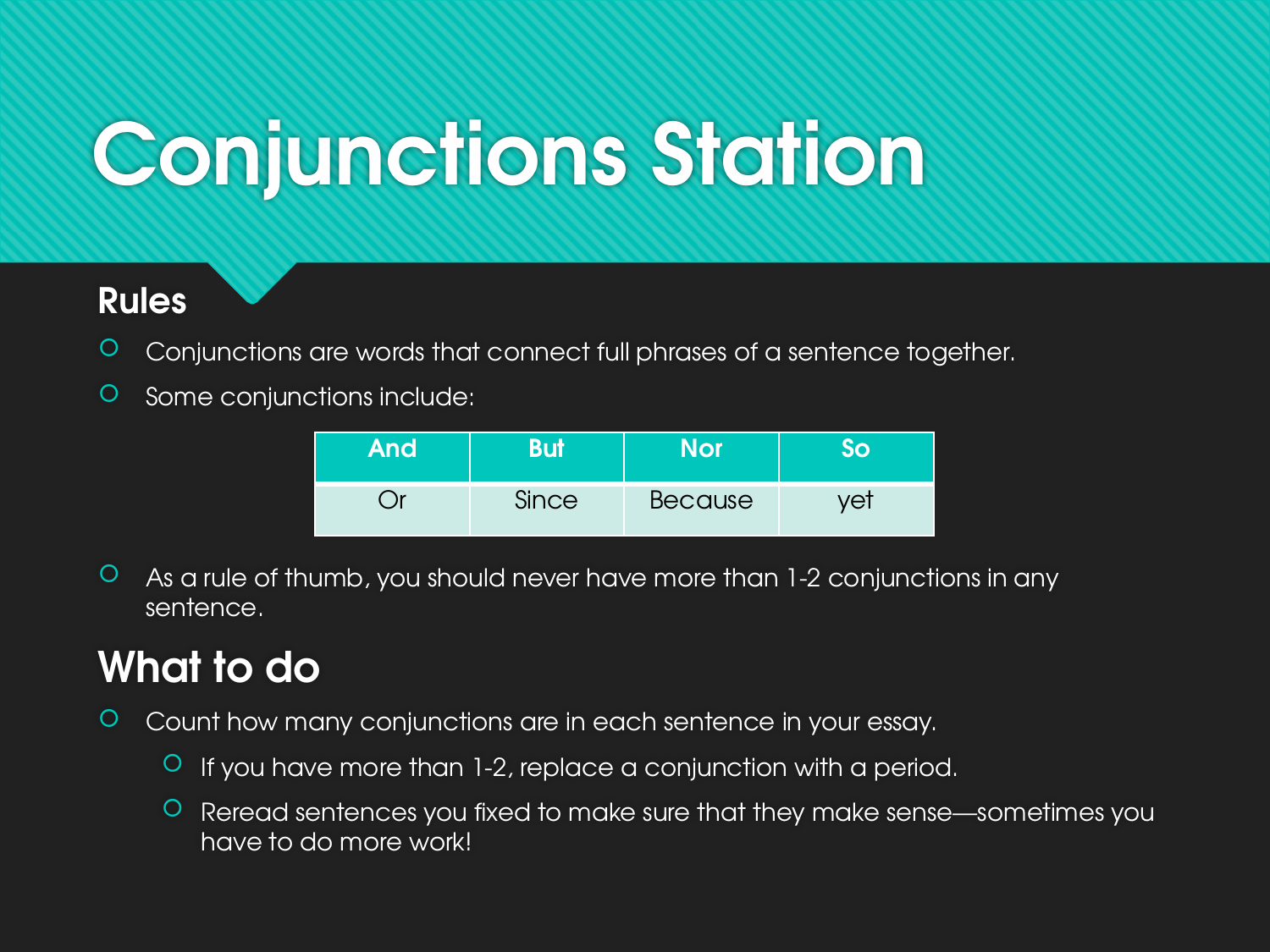

# Conjunctions Station
Rules
Conjunctions are words that connect full phrases of a sentence together.
Some conjunctions include:

As a rule of thumb, you should never have more than 1-2 conjunctions in any sentence.
What to do
Count how many conjunctions are in each sentence in your essay.
If you have more than 1-2, replace a conjunction with a period.
Reread sentences you fixed to make sure that they make sense—sometimes you have to do more work!

| And | But | Nor | So |
| --- | --- | --- | --- |
| Or | Since | Because | yet |